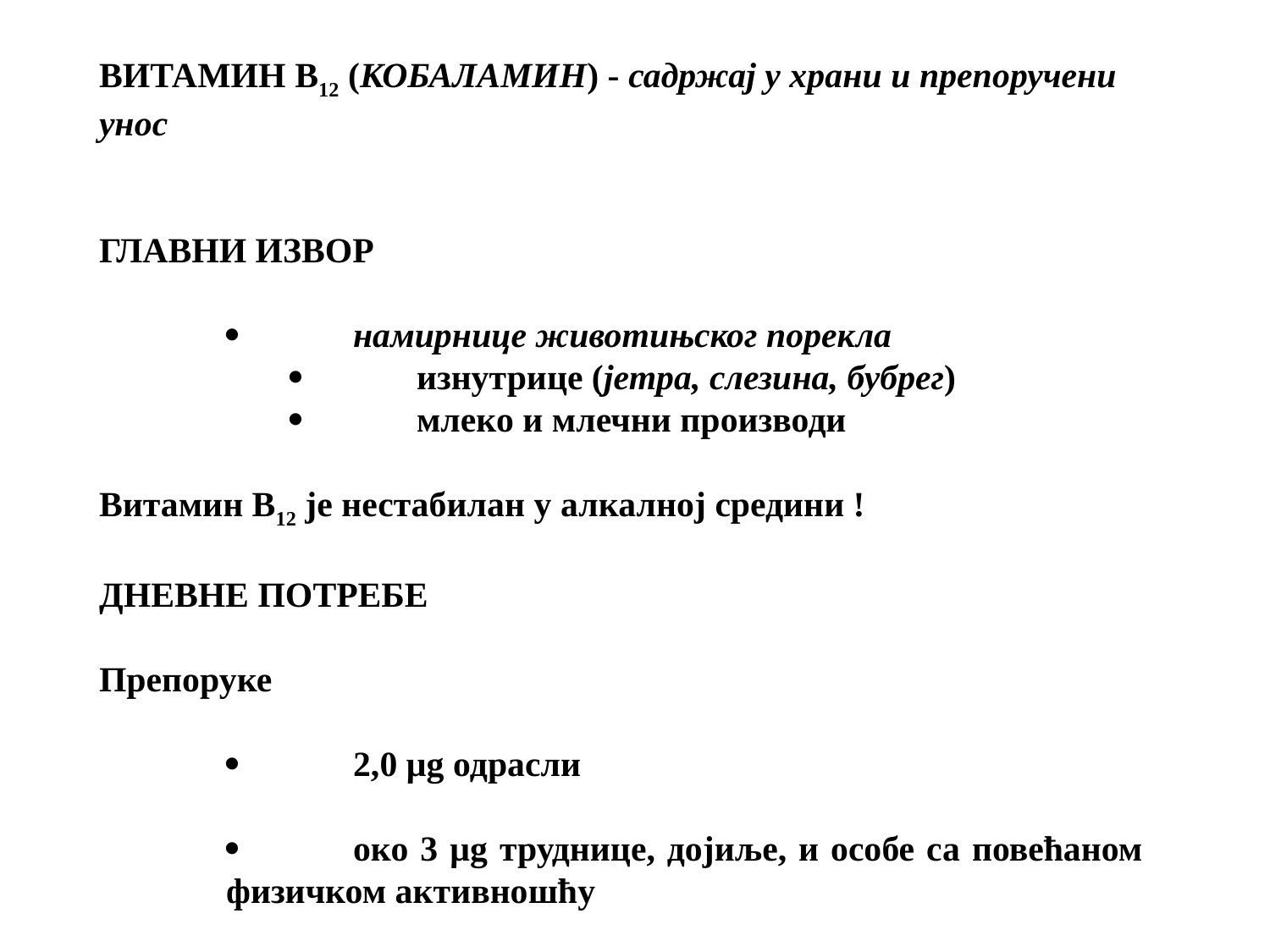

ВИТАМИН B12 (КОБАЛАМИН) - садржај у храни и препоручени унос

ГЛАВНИ ИЗВОР

•	намирнице животињског порекла
•	изнутрице (јетра, слезина, бубрег)
•	млеко и млечни производи

Витамин B12 је нестабилан у алкалној средини !

ДНЕВНЕ ПОТРЕБЕ

Препоруке

•	2,0 μg одрасли

•	око 3 μg труднице, дојиље, и особе са повећаном физичком активношћу